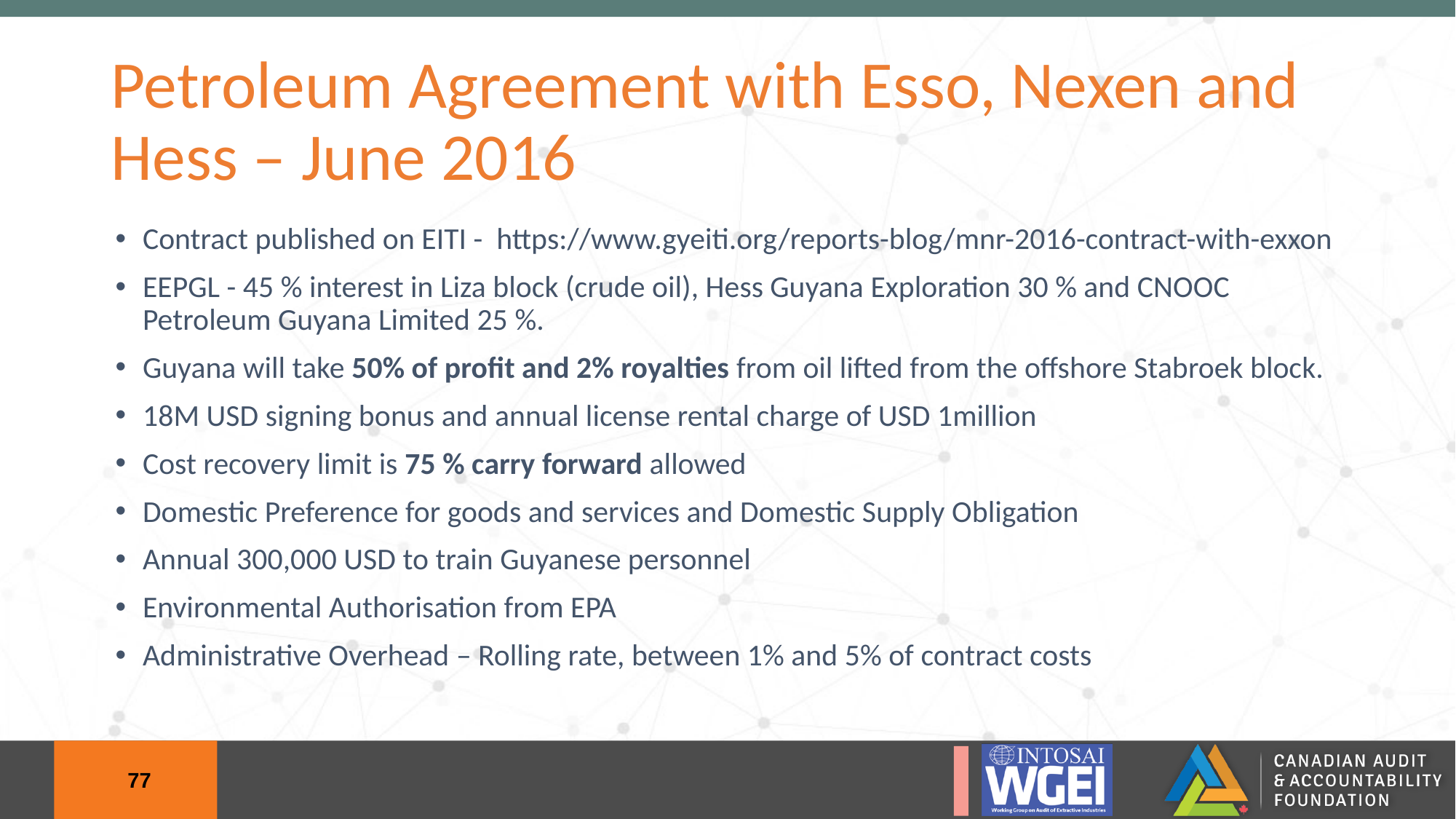

# Petroleum Agreement with Esso, Nexen and Hess – June 2016
Contract published on EITI -  https://www.gyeiti.org/reports-blog/mnr-2016-contract-with-exxon
EEPGL - 45 % interest in Liza block (crude oil), Hess Guyana Exploration 30 % and CNOOC Petroleum Guyana Limited 25 %.
Guyana will take 50% of profit and 2% royalties from oil lifted from the offshore Stabroek block.
18M USD signing bonus and annual license rental charge of USD 1million
Cost recovery limit is 75 % carry forward allowed
Domestic Preference for goods and services and Domestic Supply Obligation
Annual 300,000 USD to train Guyanese personnel
Environmental Authorisation from EPA
Administrative Overhead – Rolling rate, between 1% and 5% of contract costs